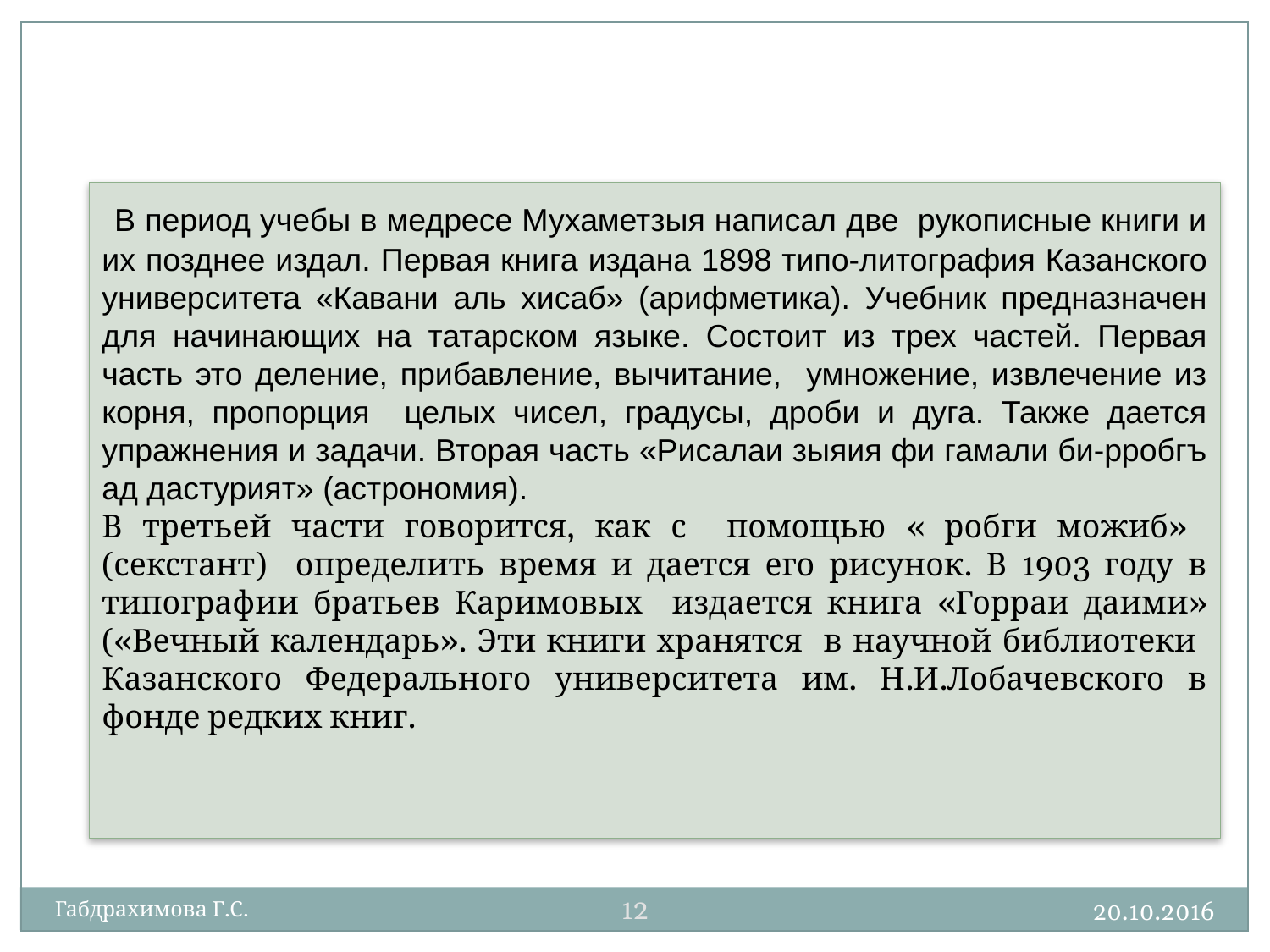

В период учебы в медресе Мухаметзыя написал две  рукописные книги и их позднее издал. Первая книга издана 1898 типо-литография Казанского университета «Кавани аль хисаб» (арифметика). Учебник предназначен для начинающих на татарском языке. Состоит из трех частей. Первая часть это деление, прибавление, вычитание,  умножение, извлечение из корня, пропорция  целых чисел, градусы, дроби и дуга. Также дается упражнения и задачи. Вторая часть «Рисалаи зыяия фи гамали би-рробгъ ад дастурият» (астрономия).
В третьей части говорится, как с  помощью « робги можиб»  (секстант)  определить время и дается его рисунок. В 1903 году в типографии братьев Каримовых  издается книга «Горраи даими» («Вечный календарь». Эти книги хранятся  в научной библиотеки  Казанского Федерального университета им. Н.И.Лобачевского в фонде редких книг.

12
20.10.2016
Габдрахимова Г.С.